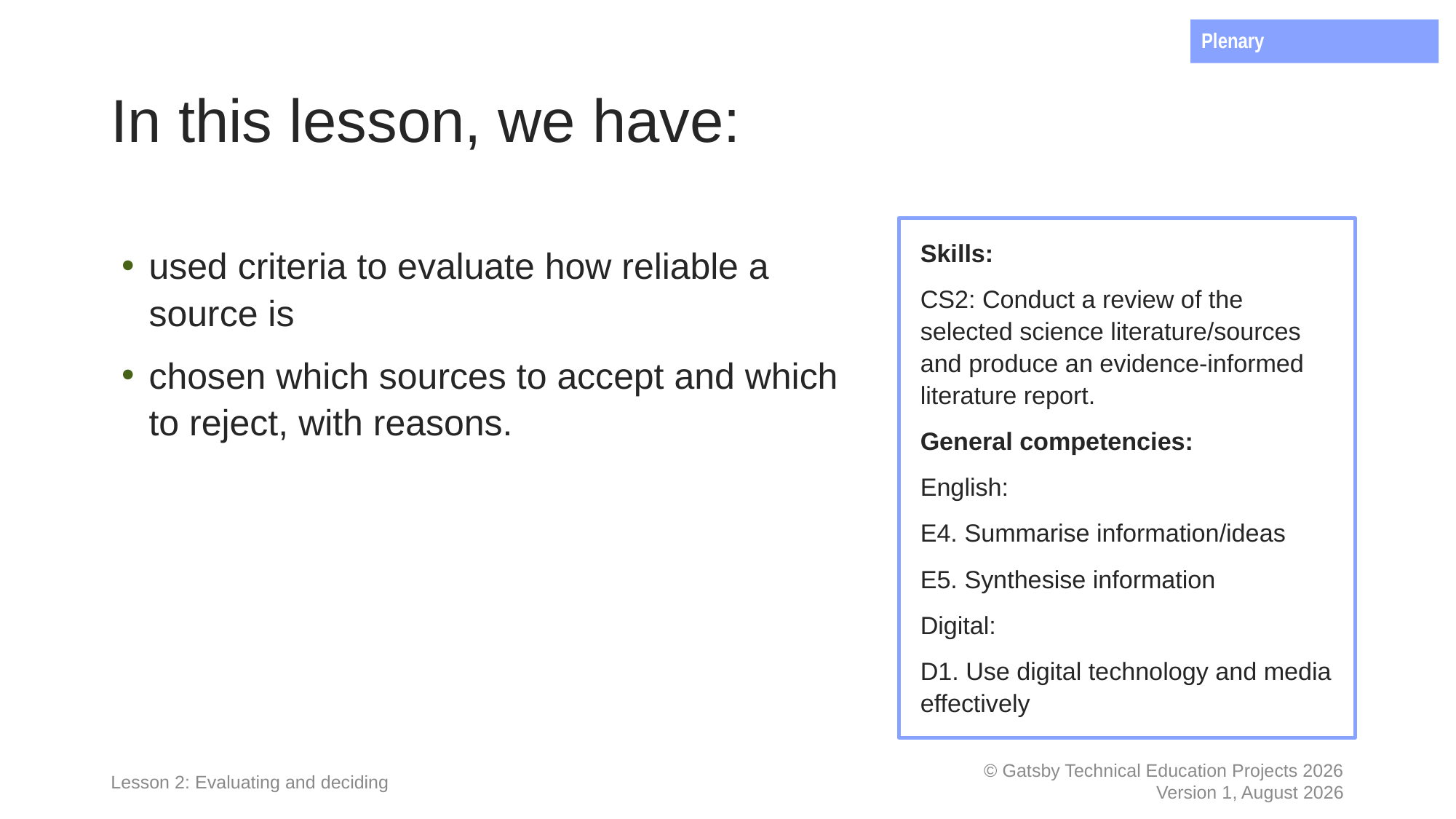

Plenary
# In this lesson, we have:
used criteria to evaluate how reliable a source is
chosen which sources to accept and which to reject, with reasons.

Skills:
CS2: Conduct a review of the selected science literature/sources and produce an evidence-informed literature report.
General competencies:
English:
E4. Summarise information/ideas
E5. Synthesise information
Digital:
D1. Use digital technology and media effectively
Lesson 2: Evaluating and deciding